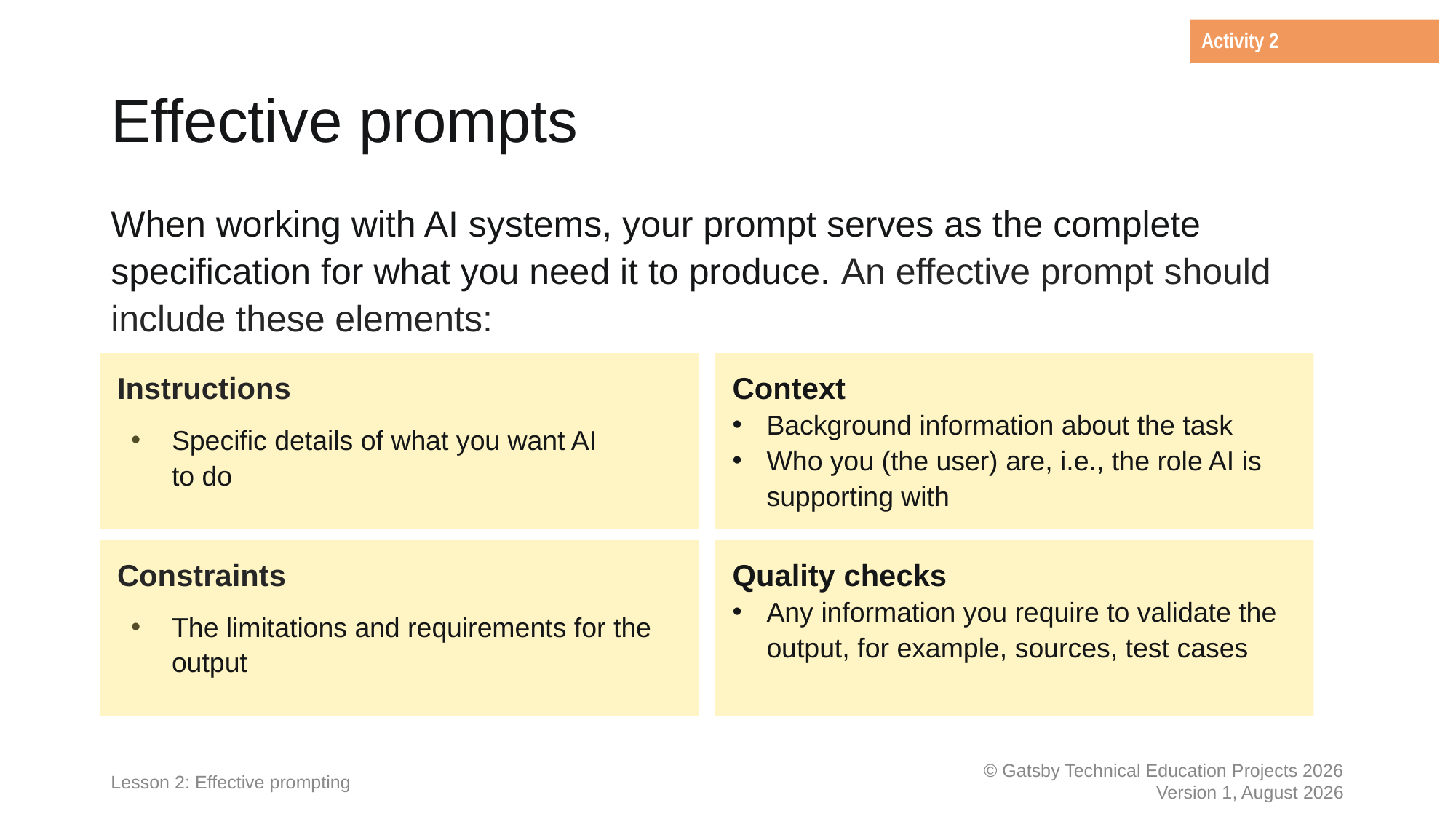

Activity 2
# Effective prompts
When working with AI systems, your prompt serves as the complete specification for what you need it to produce. An effective prompt should include these elements:
Instructions
Specific details of what you want AI
to do
Context
Background information about the task
Who you (the user) are, i.e., the role AI is supporting with
Constraints
The limitations and requirements for the output
Quality checks
Any information you require to validate the output, for example, sources, test cases
Lesson 2: Effective prompting